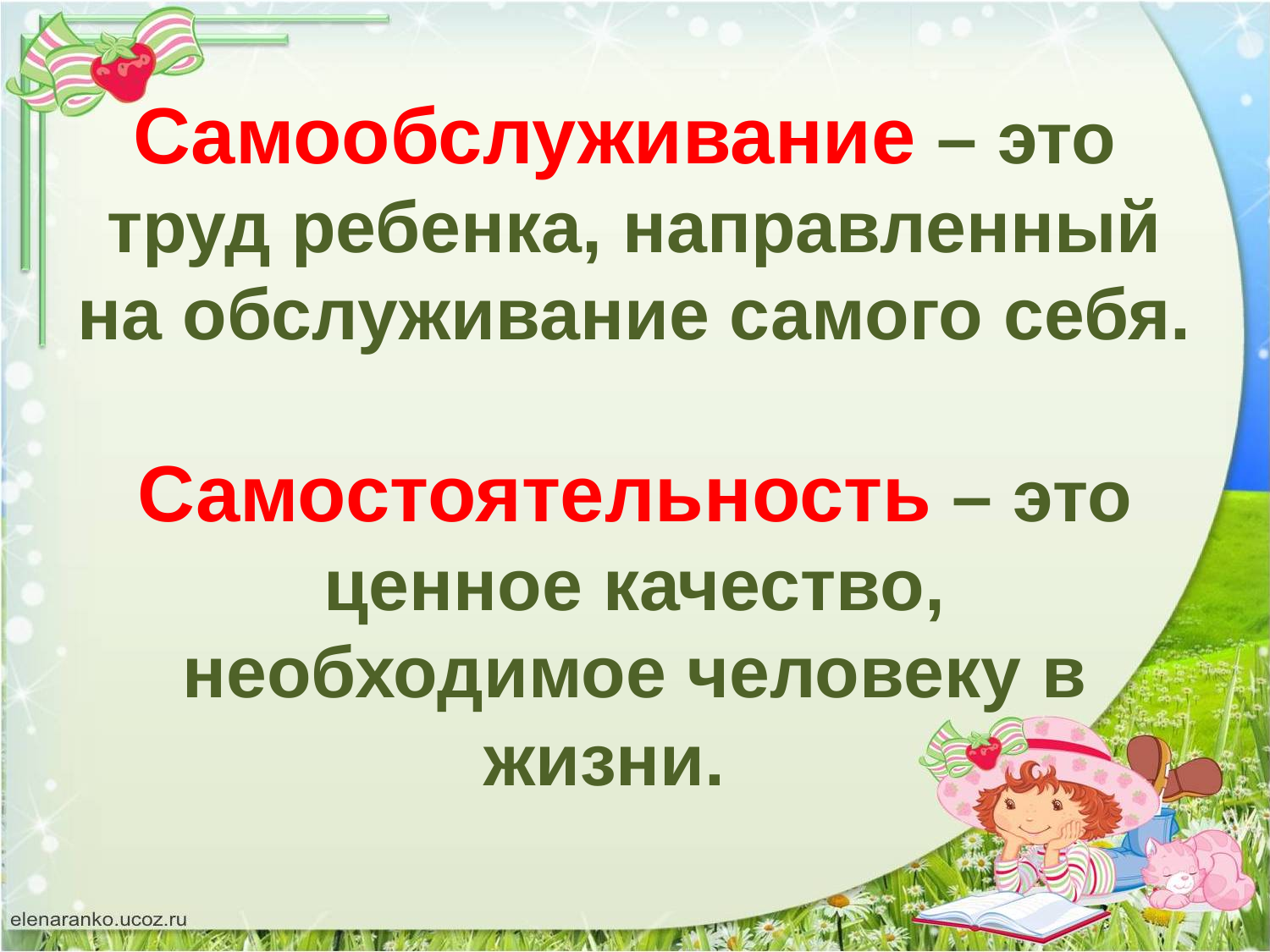

# Самообслуживание – это труд ребенка, направленный на обслуживание самого себя. Самостоятельность – это ценное качество, необходимое человеку в жизни.